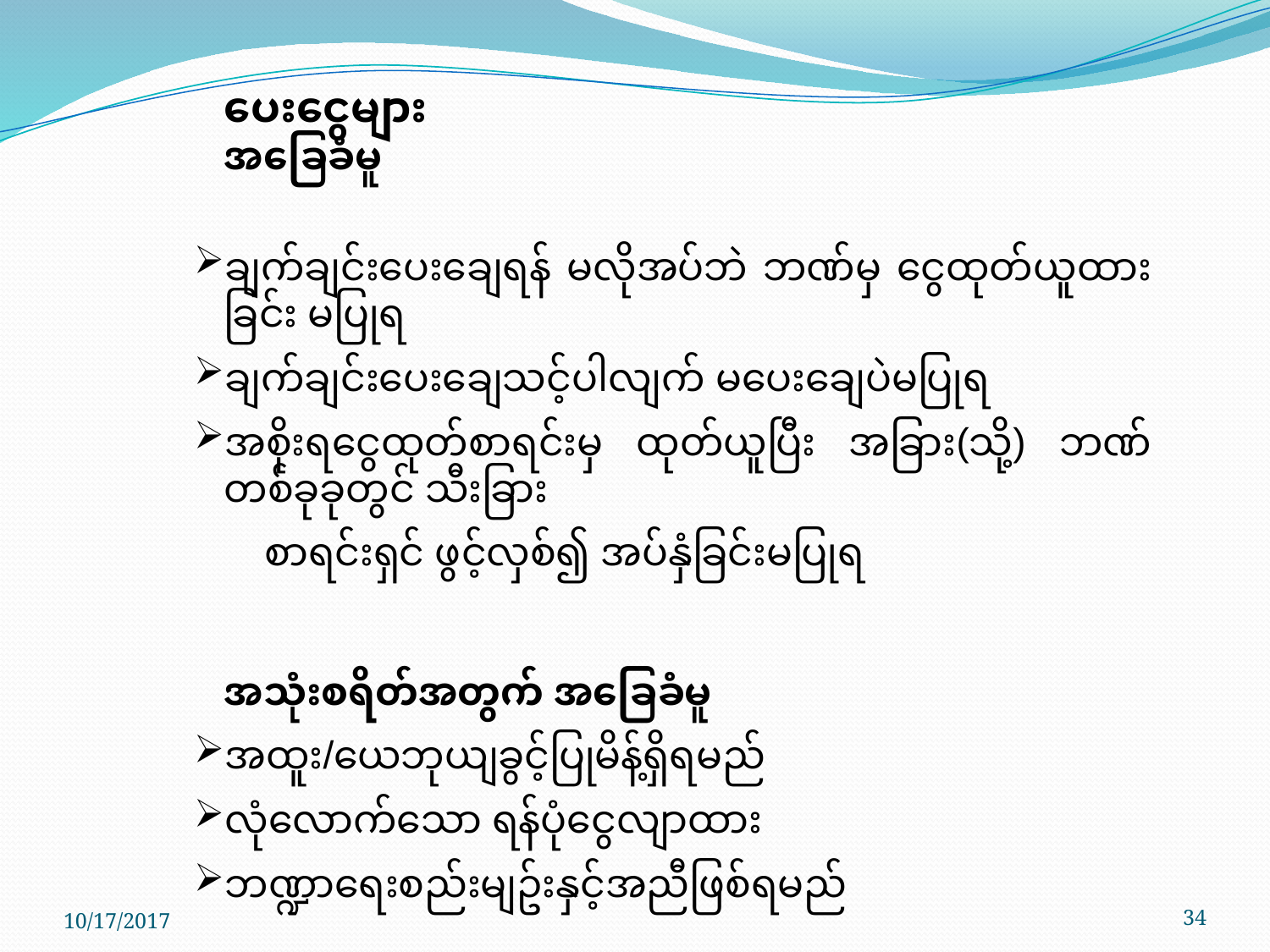

ပေးငွေများ
အခြေခံမူ

ချက်ချင်းပေးချေရန် မလိုအပ်ဘဲ ဘဏ်မှ ငွေထုတ်ယူထားခြင်း မပြုရ
ချက်ချင်းပေးချေသင့်ပါလျက် မပေးချေပဲမပြုရ
အစိုးရငွေထုတ်စာရင်းမှ ထုတ်ယူပြီး အခြား(သို့) ဘဏ်တစ်ခုခုတွင် သီးခြား
    စာရင်းရှင် ဖွင့်လှစ်၍ အပ်နှံခြင်းမပြုရ

အသုံးစရိတ်အတွက် အခြေခံမူ
အထူး/ယေဘုယျခွင့်ပြုမိန့်ရှိရမည်
လုံလောက်သော ရန်ပုံငွေလျာထား
ဘဏ္ဍာရေးစည်းမျဥ်းနှင့်အညီဖြစ်ရမည်
10/17/2017

34